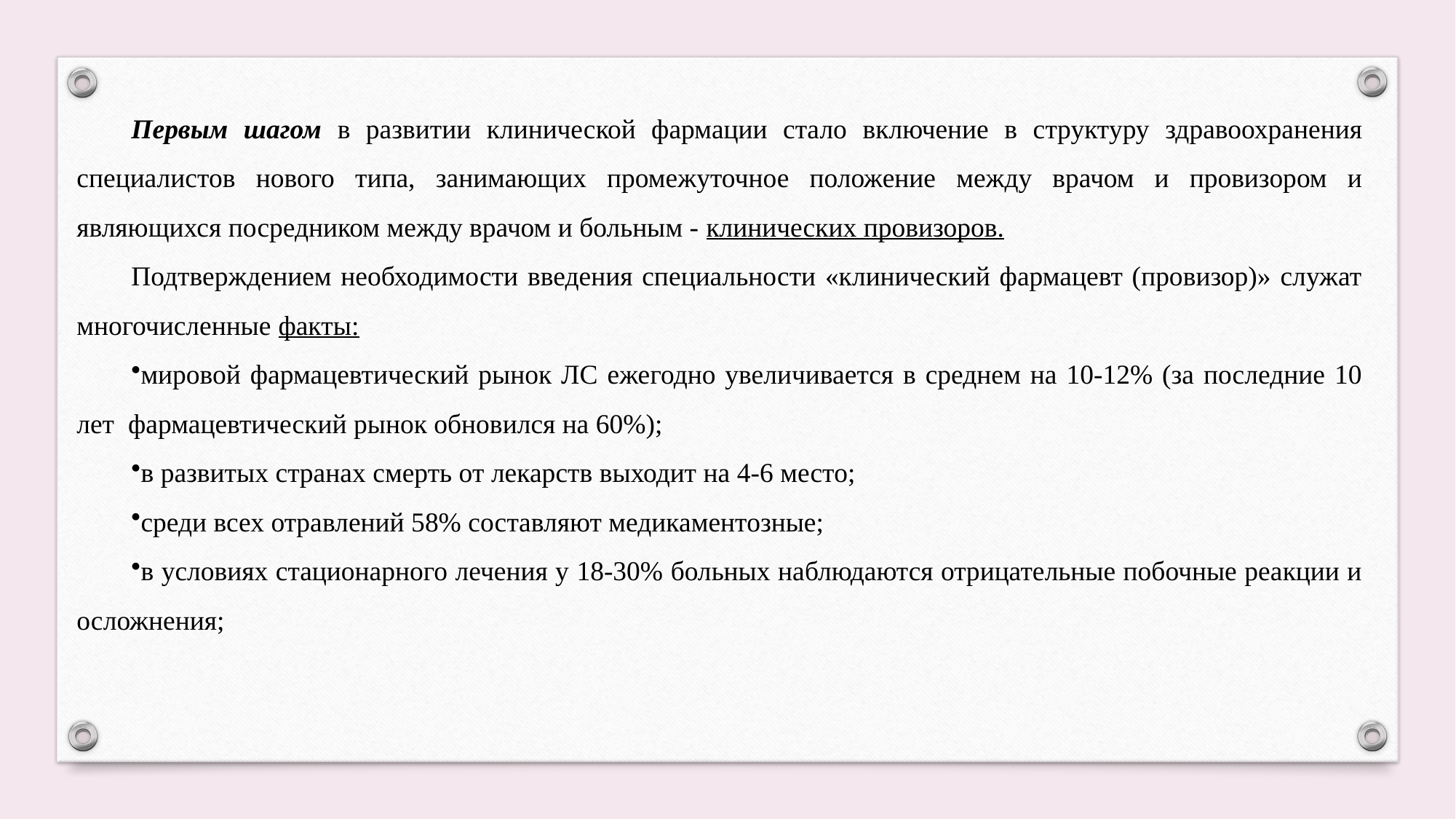

Первым шагом в развитии клинической фармации стало включение в структуру здравоохранения специалистов нового типа, занимающих промежуточное положение между врачом и провизором и являющихся посредником между врачом и больным - клинических провизоров.
Подтверждением необходимости введения специальности «клинический фармацевт (провизор)» служат многочисленные факты:
мировой фармацевтический рынок ЛС ежегодно увеличивается в среднем на 10-12% (за последние 10 лет  фармацевтический рынок обновился на 60%);
в развитых странах смерть от лекарств выходит на 4-6 место;
среди всех отравлений 58% составляют медикаментозные;
в условиях стационарного лечения у 18-30% больных наблюдаются отрицательные побочные реакции и осложнения;